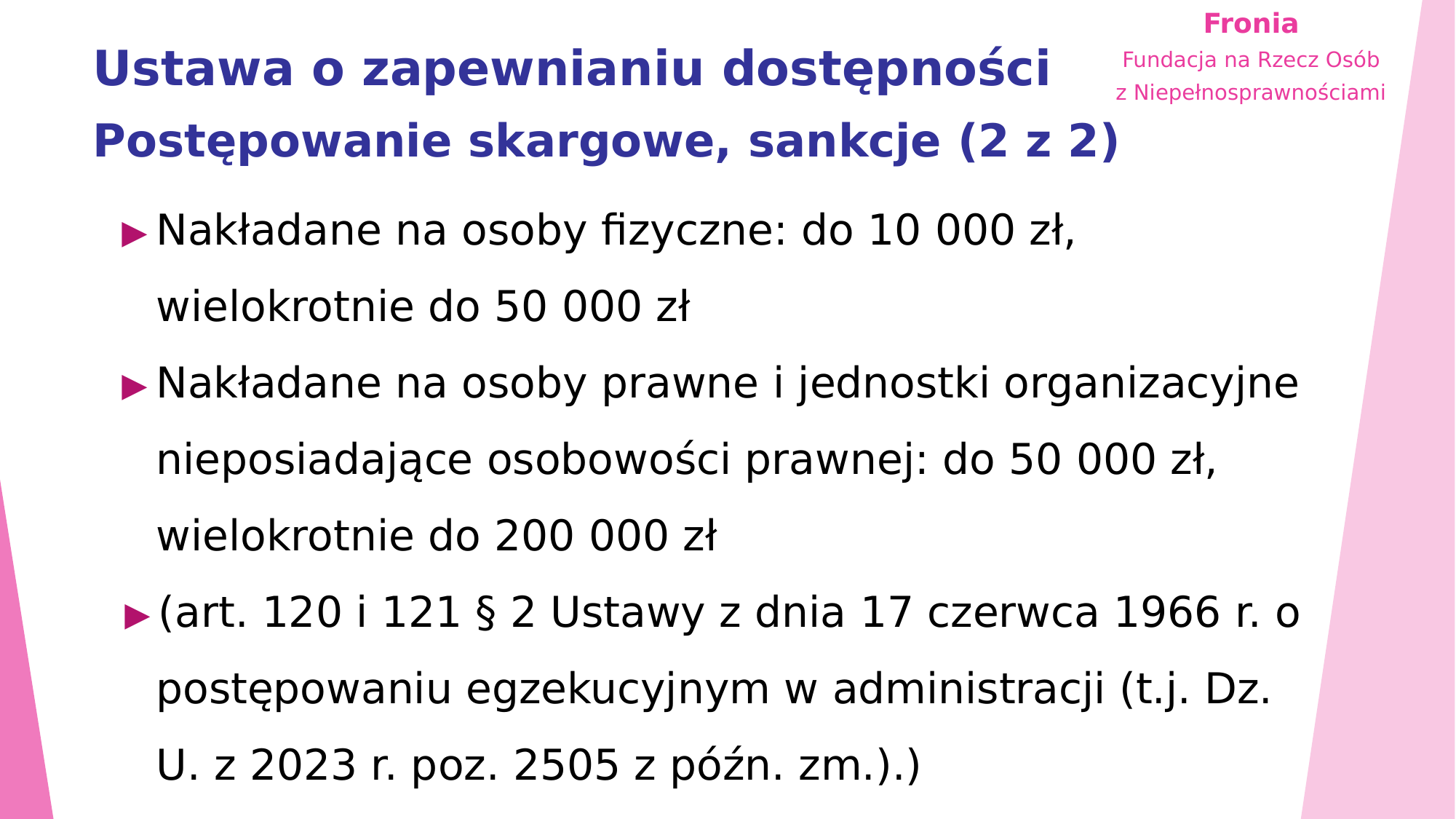

# Ustawa o zapewnianiu dostępności
Postępowanie skargowe, sankcje (2 z 2)
Nakładane na osoby fizyczne: do 10 000 zł, wielokrotnie do 50 000 zł
Nakładane na osoby prawne i jednostki organizacyjne nieposiadające osobowości prawnej: do 50 000 zł, wielokrotnie do 200 000 zł
(art. 120 i 121 § 2 Ustawy z dnia 17 czerwca 1966 r. o postępowaniu egzekucyjnym w administracji (t.j. Dz. U. z 2023 r. poz. 2505 z późn. zm.).)